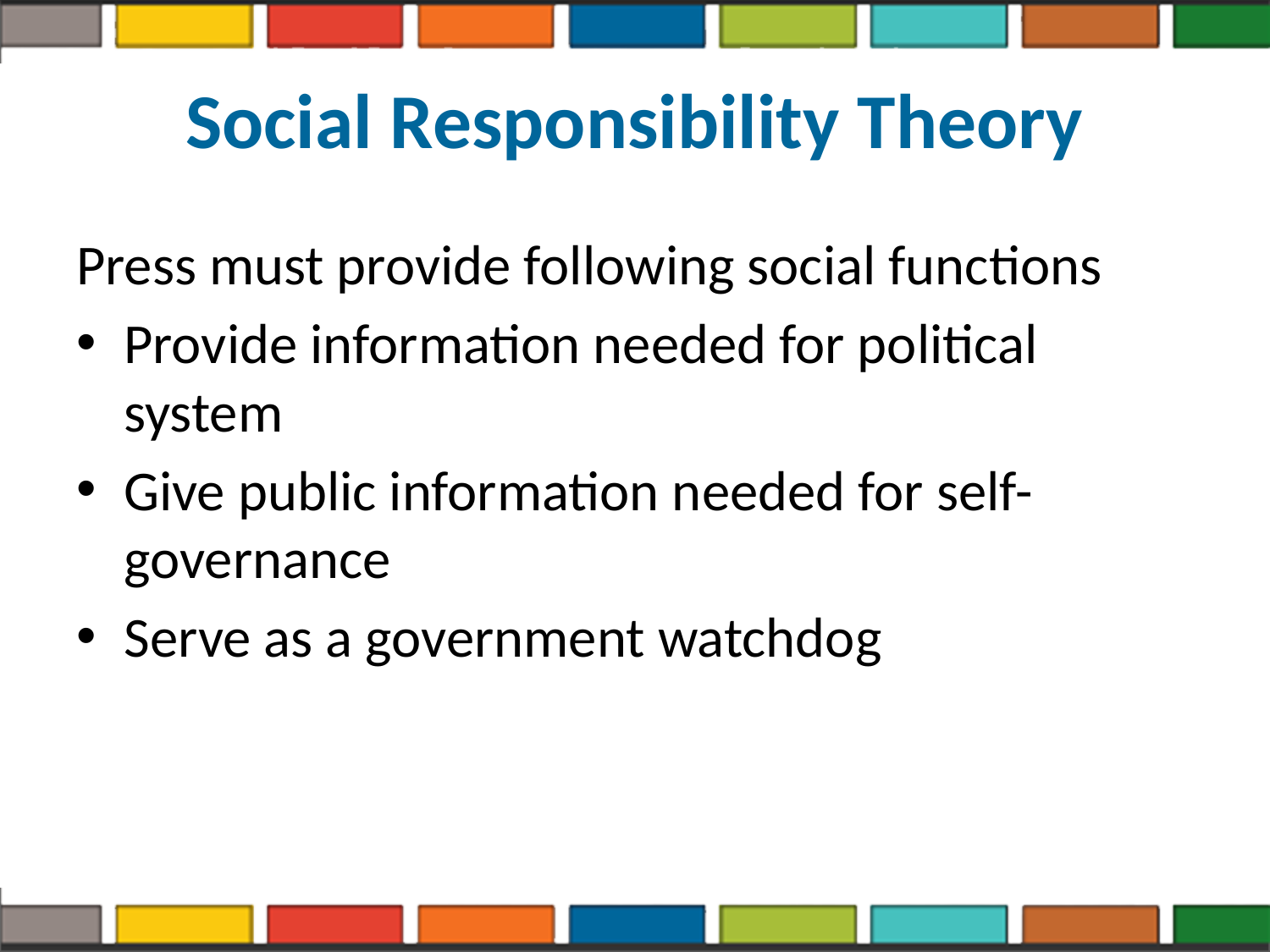

# Social Responsibility Theory
Press must provide following social functions
Provide information needed for political system
Give public information needed for self-governance
Serve as a government watchdog